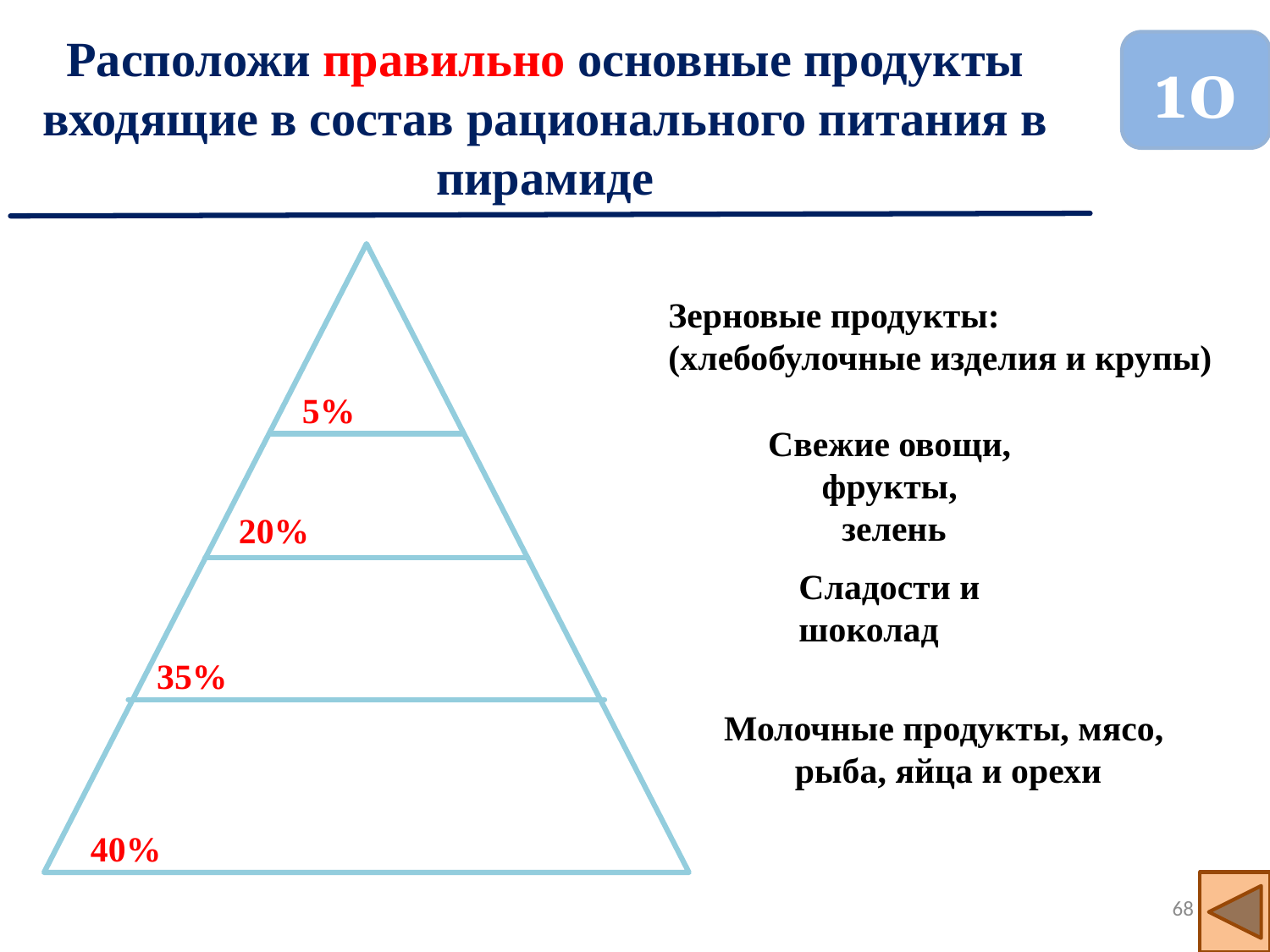

Расположи правильно основные продукты входящие в состав рационального питания в пирамиде
10

Зерновые продукты:
(хлебобулочные изделия и крупы)
5%
Свежие овощи,
фрукты,
зелень
20%
Сладости и
шоколад
35%
Молочные продукты, мясо,
рыба, яйца и орехи
40%

68